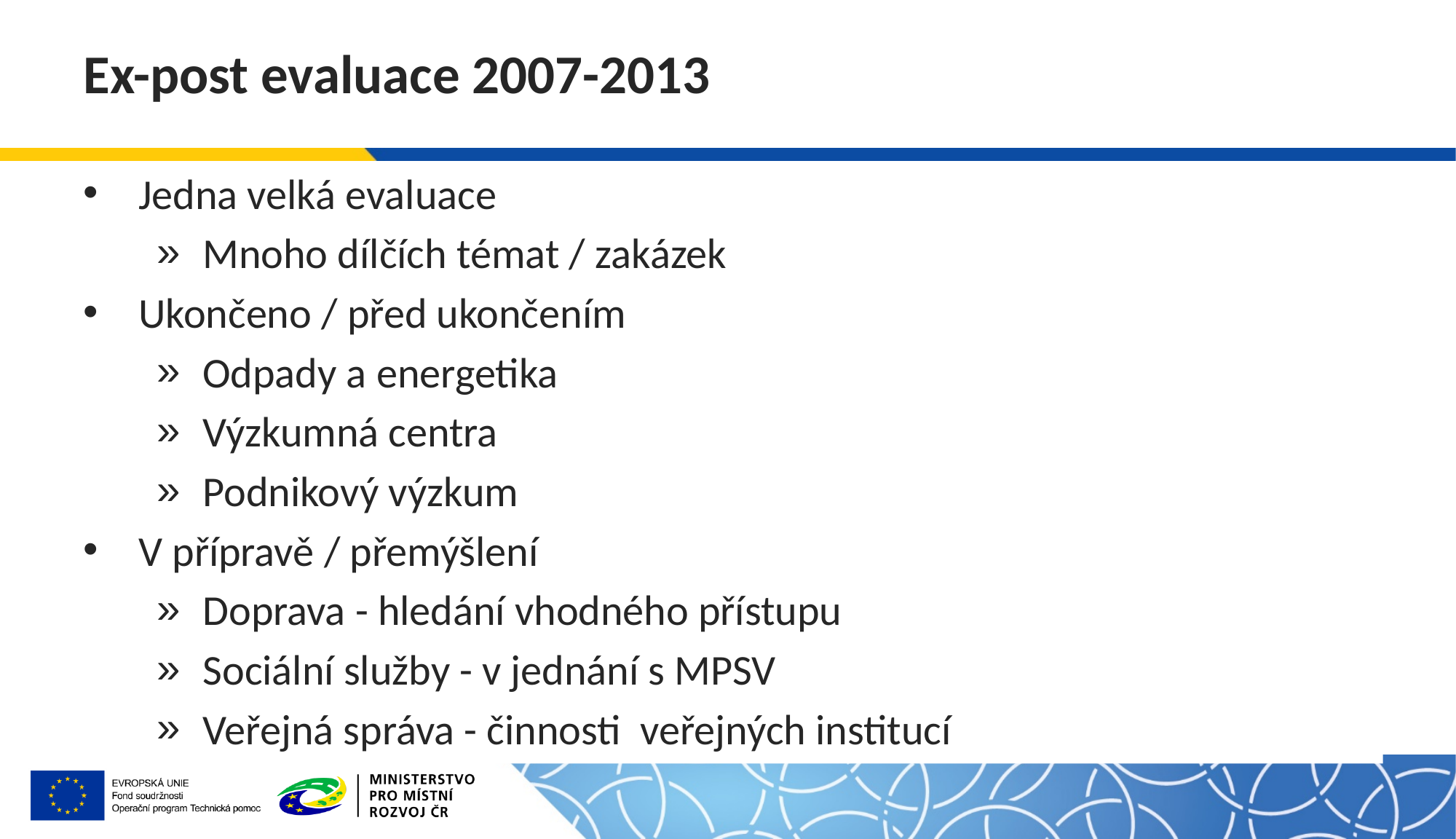

# Ex-post evaluace 2007-2013
Jedna velká evaluace
Mnoho dílčích témat / zakázek
Ukončeno / před ukončením
Odpady a energetika
Výzkumná centra
Podnikový výzkum
V přípravě / přemýšlení
Doprava - hledání vhodného přístupu
Sociální služby - v jednání s MPSV
Veřejná správa - činnosti  veřejných institucí